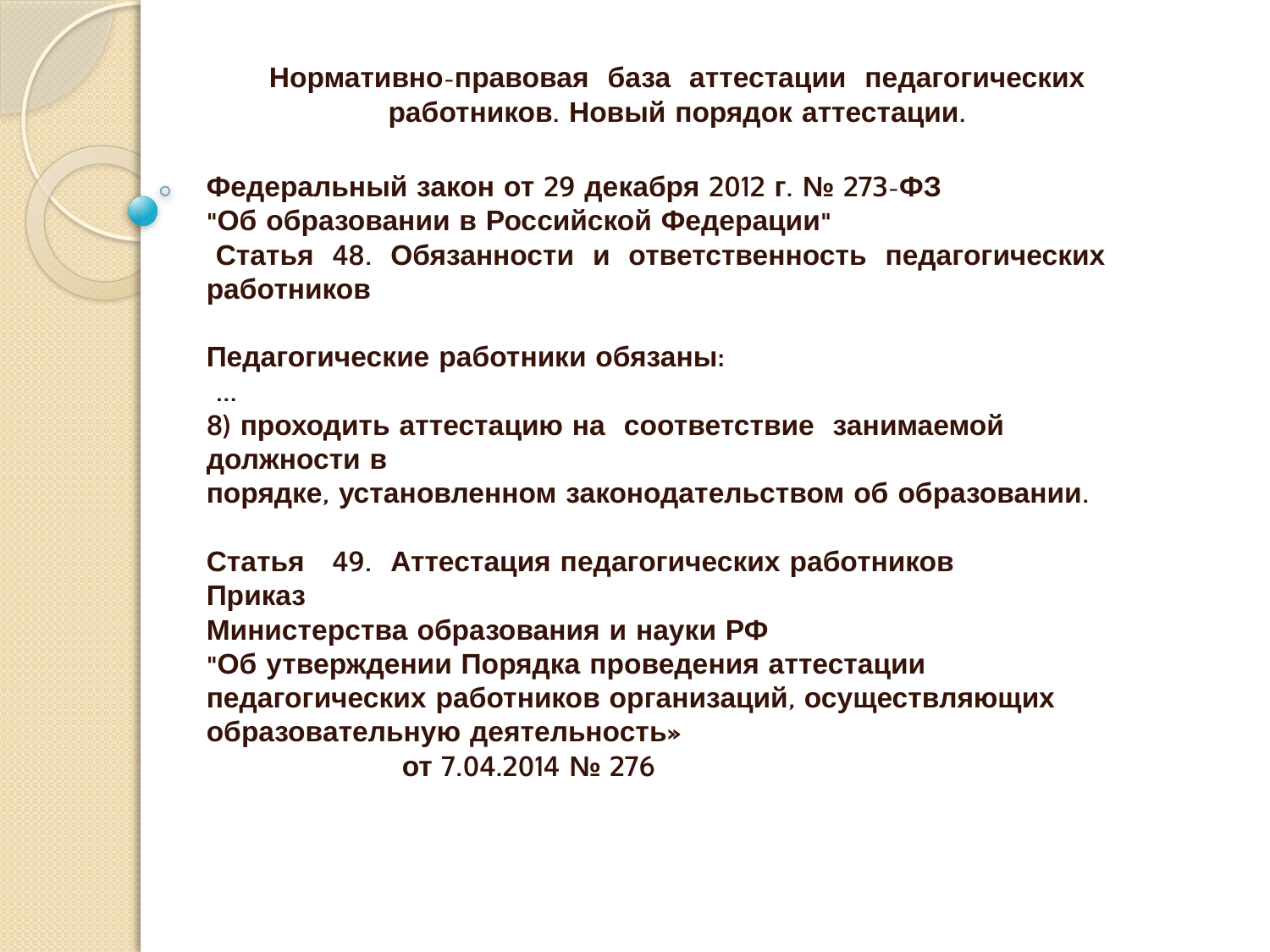

Нормативно-правовая  база  аттестации  педагогических
работников. Новый порядок аттестации.
Федеральный закон от 29 декабря 2012 г. № 273-ФЗ
"Об образовании в Российской Федерации"
 Статья  48.  Обязанности  и  ответственность  педагогических
работников
Педагогические работники обязаны:
 …
8) проходить аттестацию на  соответствие  занимаемой должности в
порядке, установленном законодательством об образовании.
Статья   49.  Аттестация педагогических работников
Приказ
Министерства образования и науки РФ
"Об утверждении Порядка проведения аттестации педагогических работников организаций, осуществляющих образовательную деятельность»                                                                        от 7.04.2014 № 276